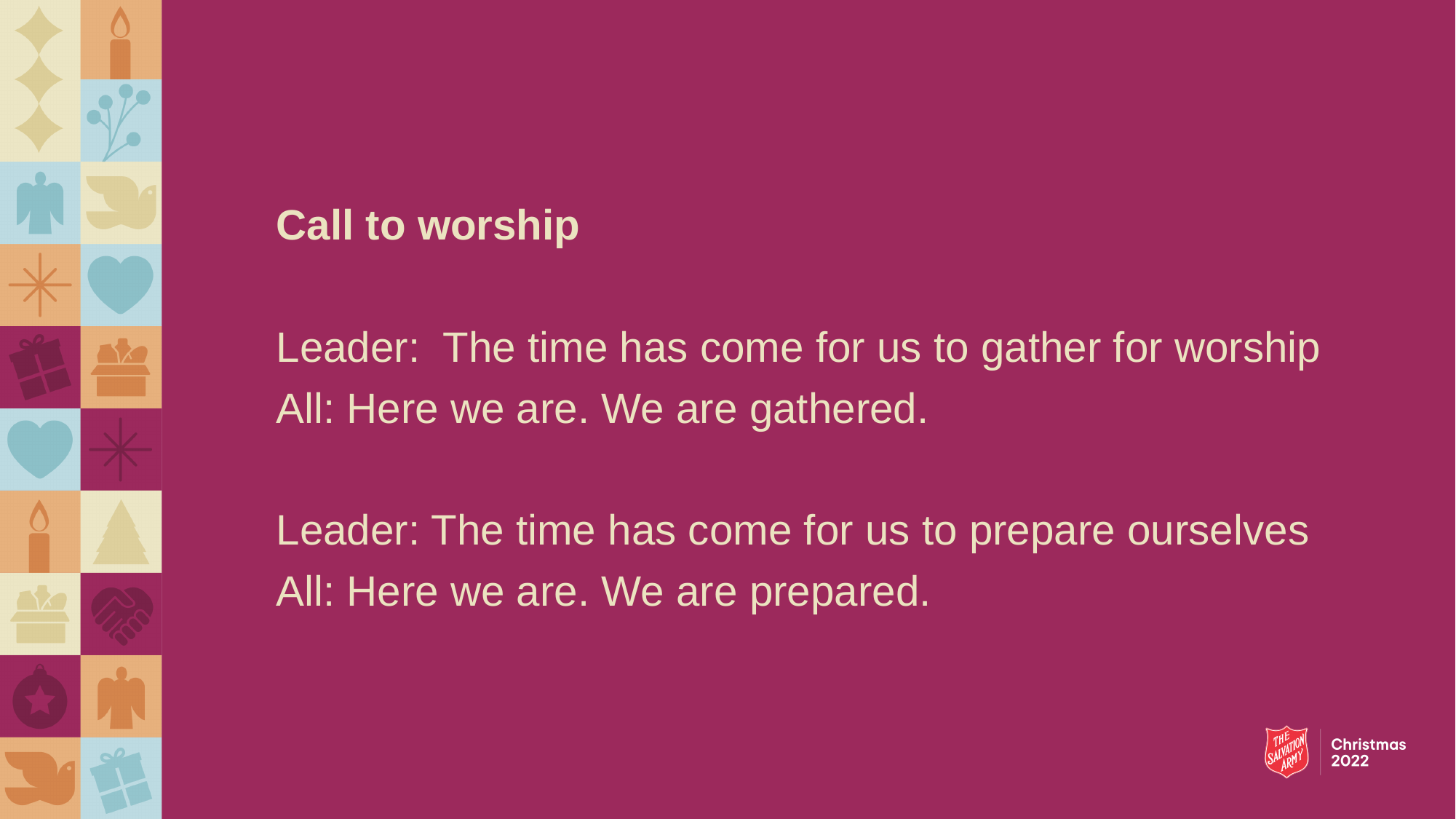

Call to worship

Leader:  The time has come for us to gather for worship
All: Here we are. We are gathered.

Leader: The time has come for us to prepare ourselves
All: Here we are. We are prepared.